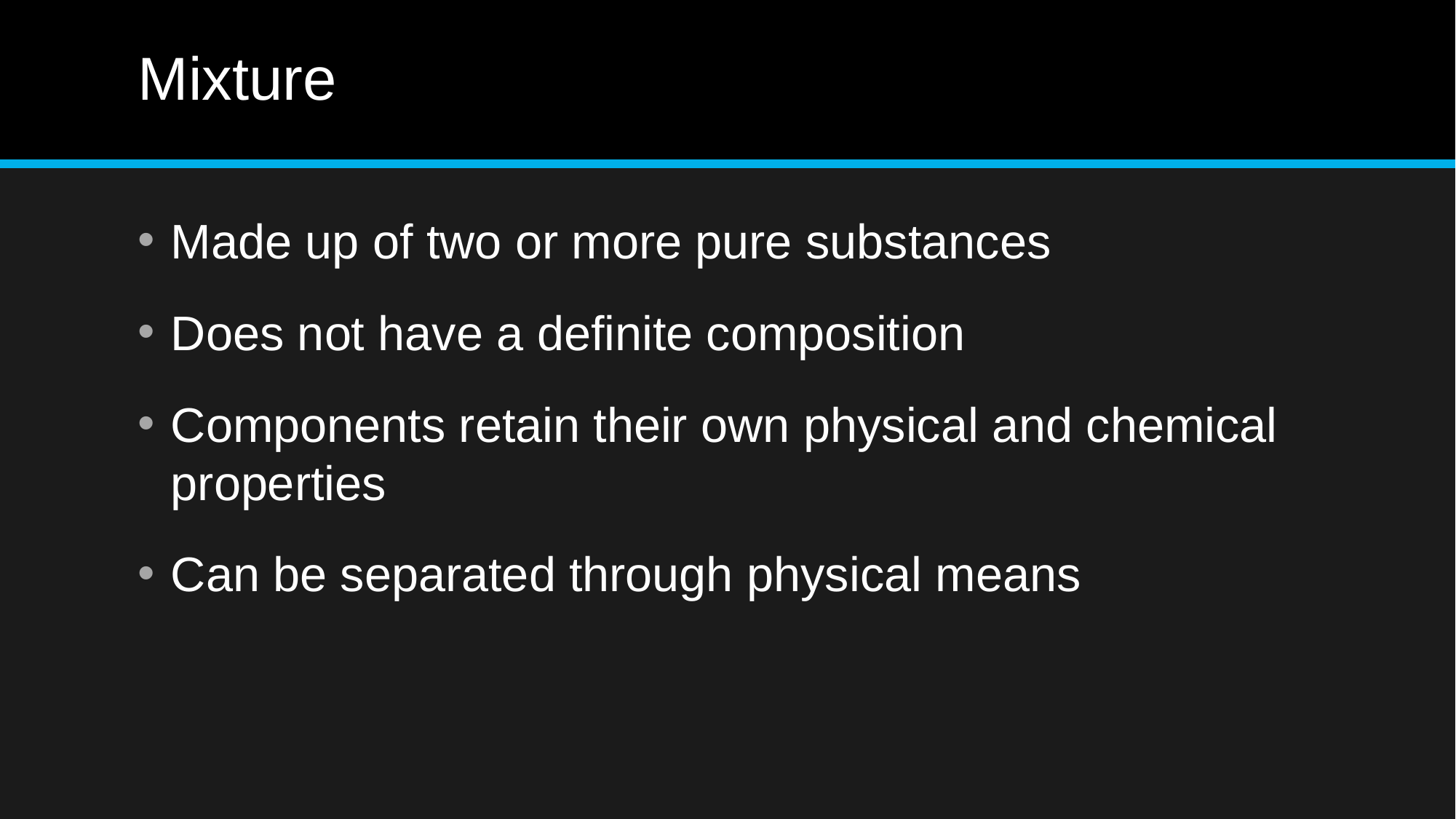

# Mixture
Made up of two or more pure substances
Does not have a definite composition
Components retain their own physical and chemical properties
Can be separated through physical means